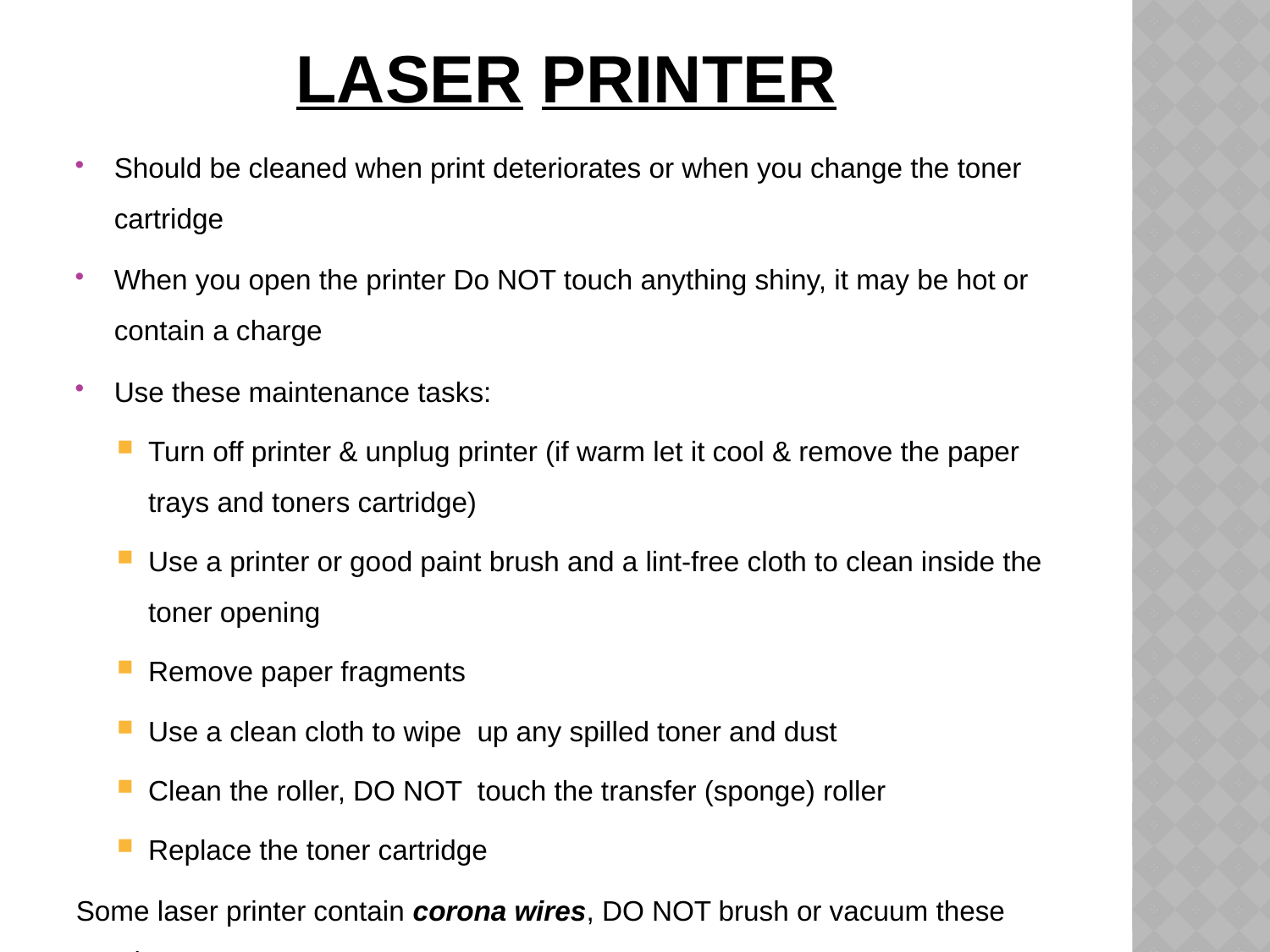

# Laser Printer
Should be cleaned when print deteriorates or when you change the toner cartridge
When you open the printer Do NOT touch anything shiny, it may be hot or contain a charge
Use these maintenance tasks:
Turn off printer & unplug printer (if warm let it cool & remove the paper trays and toners cartridge)
Use a printer or good paint brush and a lint-free cloth to clean inside the toner opening
Remove paper fragments
Use a clean cloth to wipe  up any spilled toner and dust
Clean the roller, DO NOT  touch the transfer (sponge) roller
Replace the toner cartridge
Some laser printer contain corona wires, DO NOT brush or vacuum these wires.